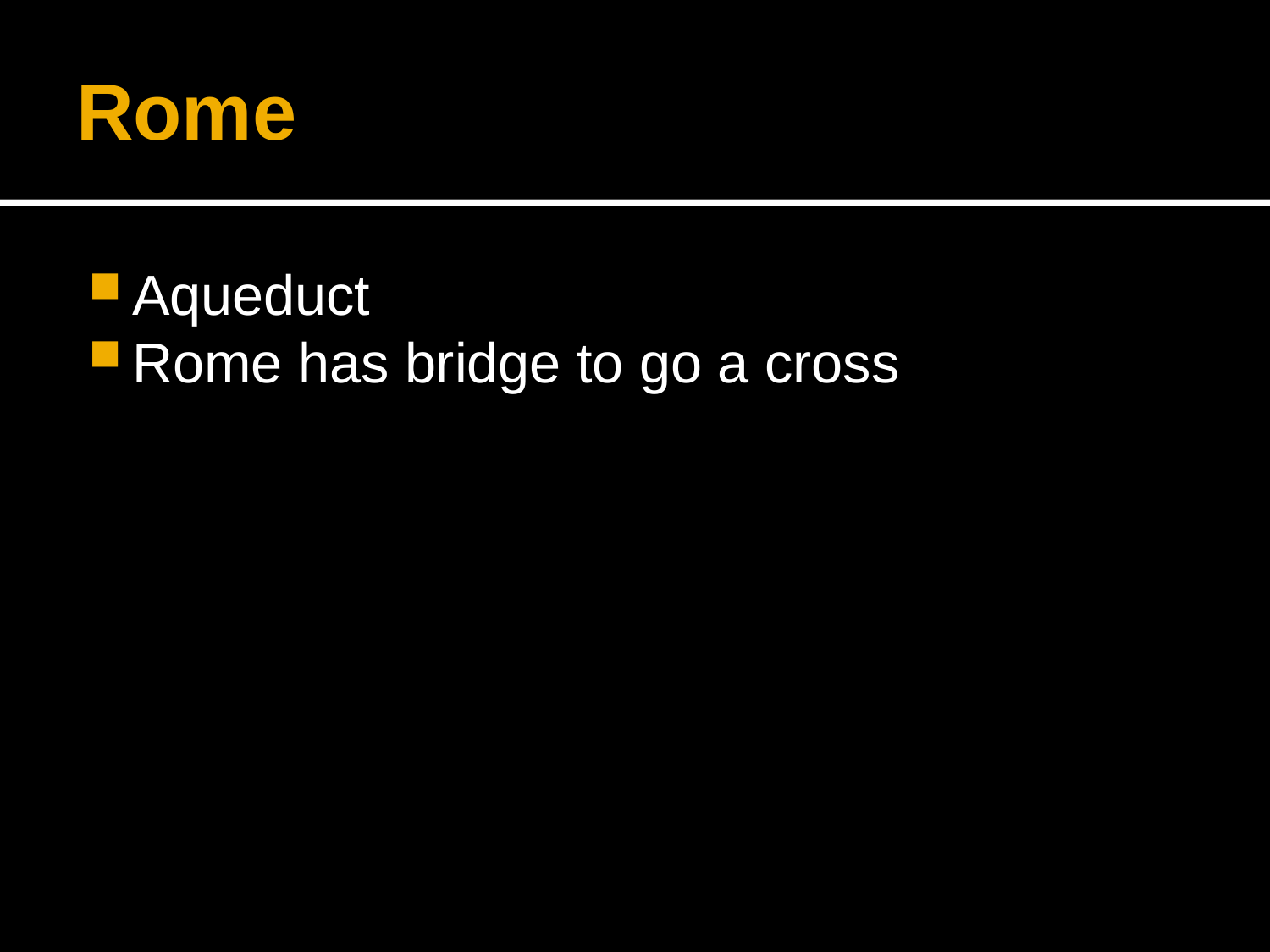

# Rome
Aqueduct
Rome has bridge to go a cross